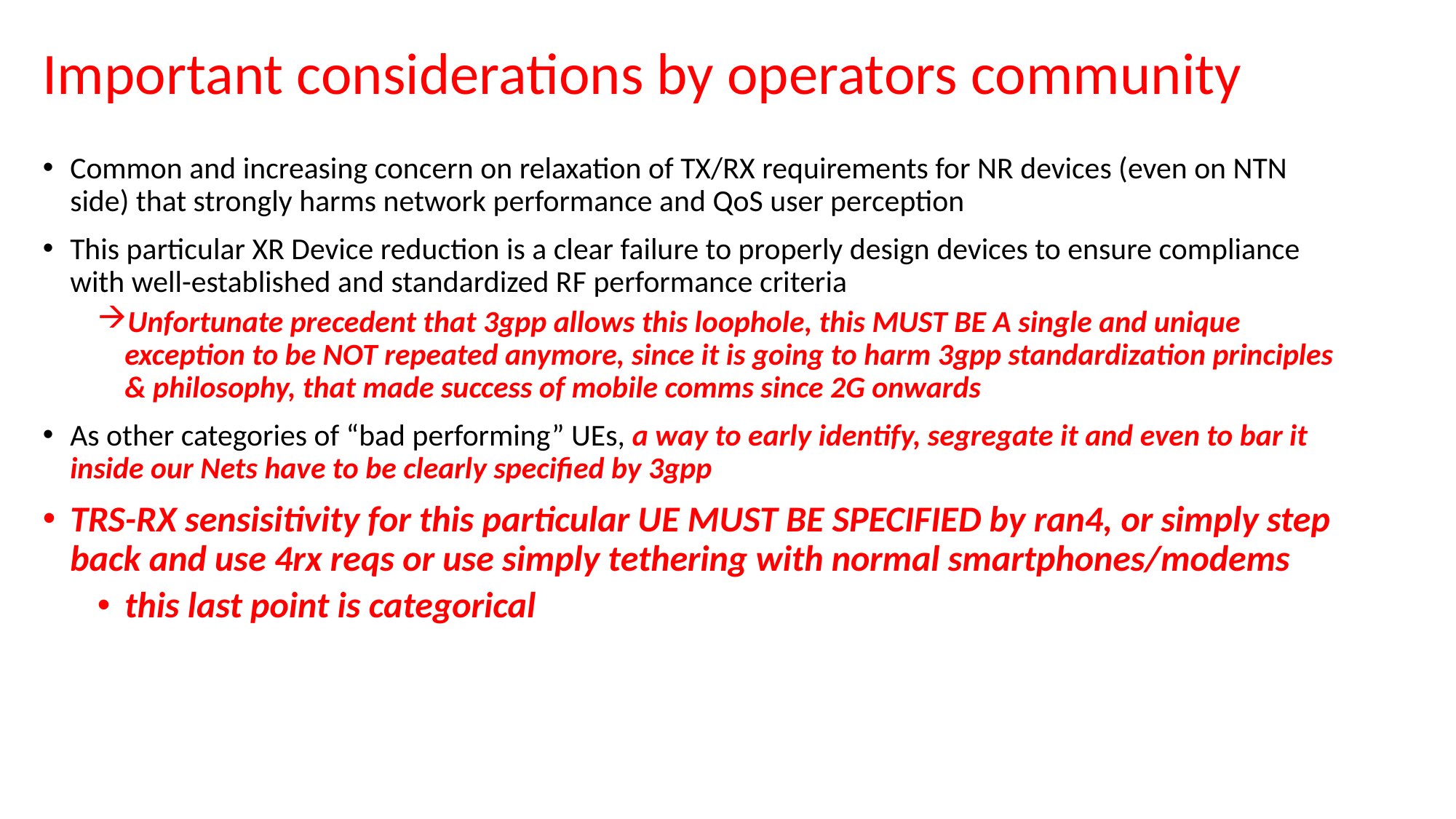

# Important considerations by operators community
Common and increasing concern on relaxation of TX/RX requirements for NR devices (even on NTN side) that strongly harms network performance and QoS user perception
This particular XR Device reduction is a clear failure to properly design devices to ensure compliance with well-established and standardized RF performance criteria
Unfortunate precedent that 3gpp allows this loophole, this MUST BE A single and unique exception to be NOT repeated anymore, since it is going to harm 3gpp standardization principles & philosophy, that made success of mobile comms since 2G onwards
As other categories of “bad performing” UEs, a way to early identify, segregate it and even to bar it inside our Nets have to be clearly specified by 3gpp
TRS-RX sensisitivity for this particular UE MUST BE SPECIFIED by ran4, or simply step back and use 4rx reqs or use simply tethering with normal smartphones/modems
this last point is categorical